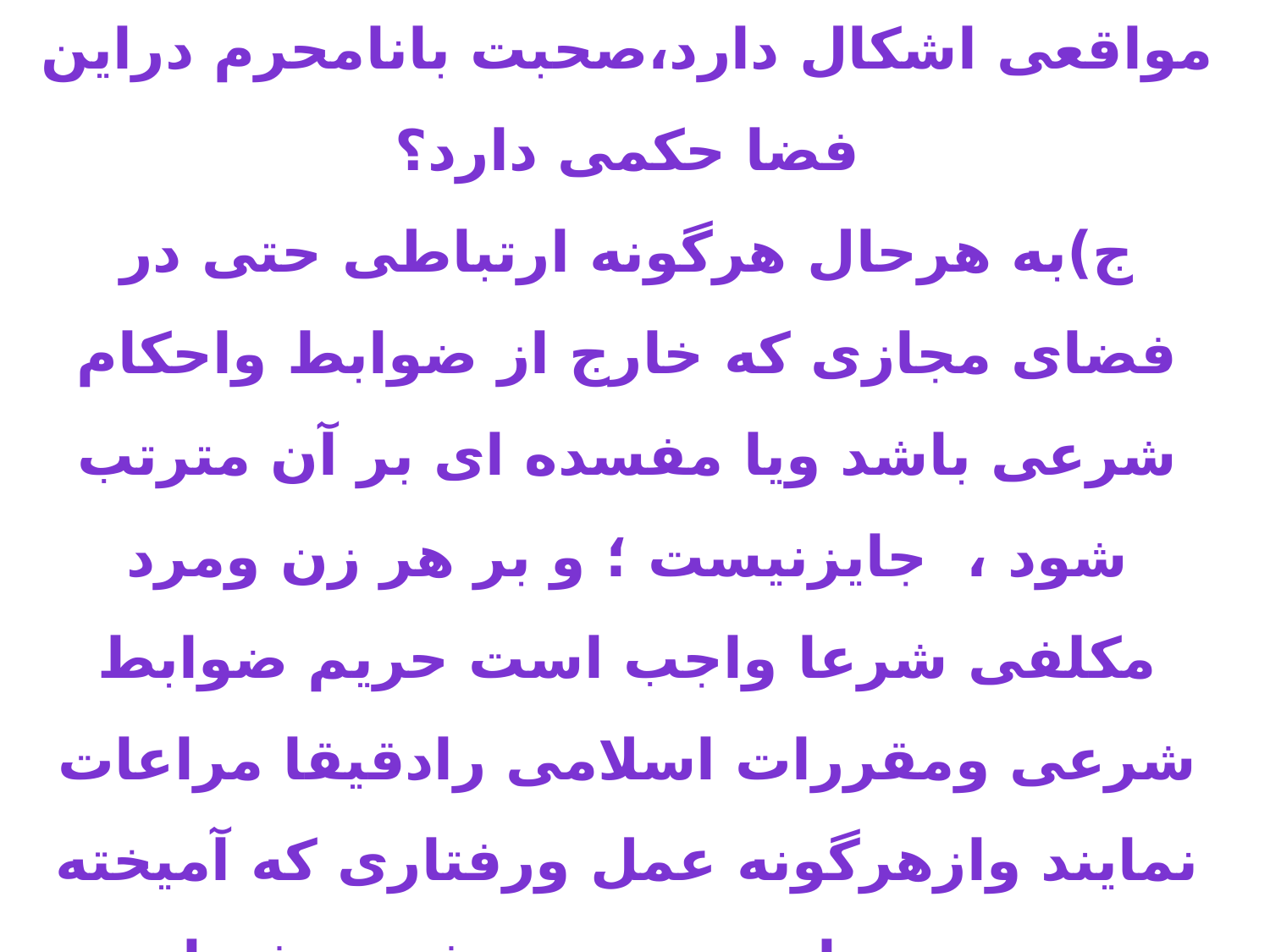

# س36)ارتباط بانامحرم درفضای مجازی چه  مواقعی اشکال دارد،صحبت بانامحرم دراین فضا حکمی دارد؟ ج)به هرحال هرگونه ارتباطی حتی در فضای مجازی که خارج از ضوابط واحکام شرعی باشد ویا مفسده ای بر آن مترتب شود ،  جایزنیست ؛ و بر هر زن ومرد مکلفی شرعا واجب است حریم ضوابط شرعی ومقررات اسلامی رادقیقا مراعات نمایند وازهرگونه عمل ورفتاری که آمیخته به ریبه ویاموجب ترتب فتنه وفساد باشد،جدا احترازنمایند.